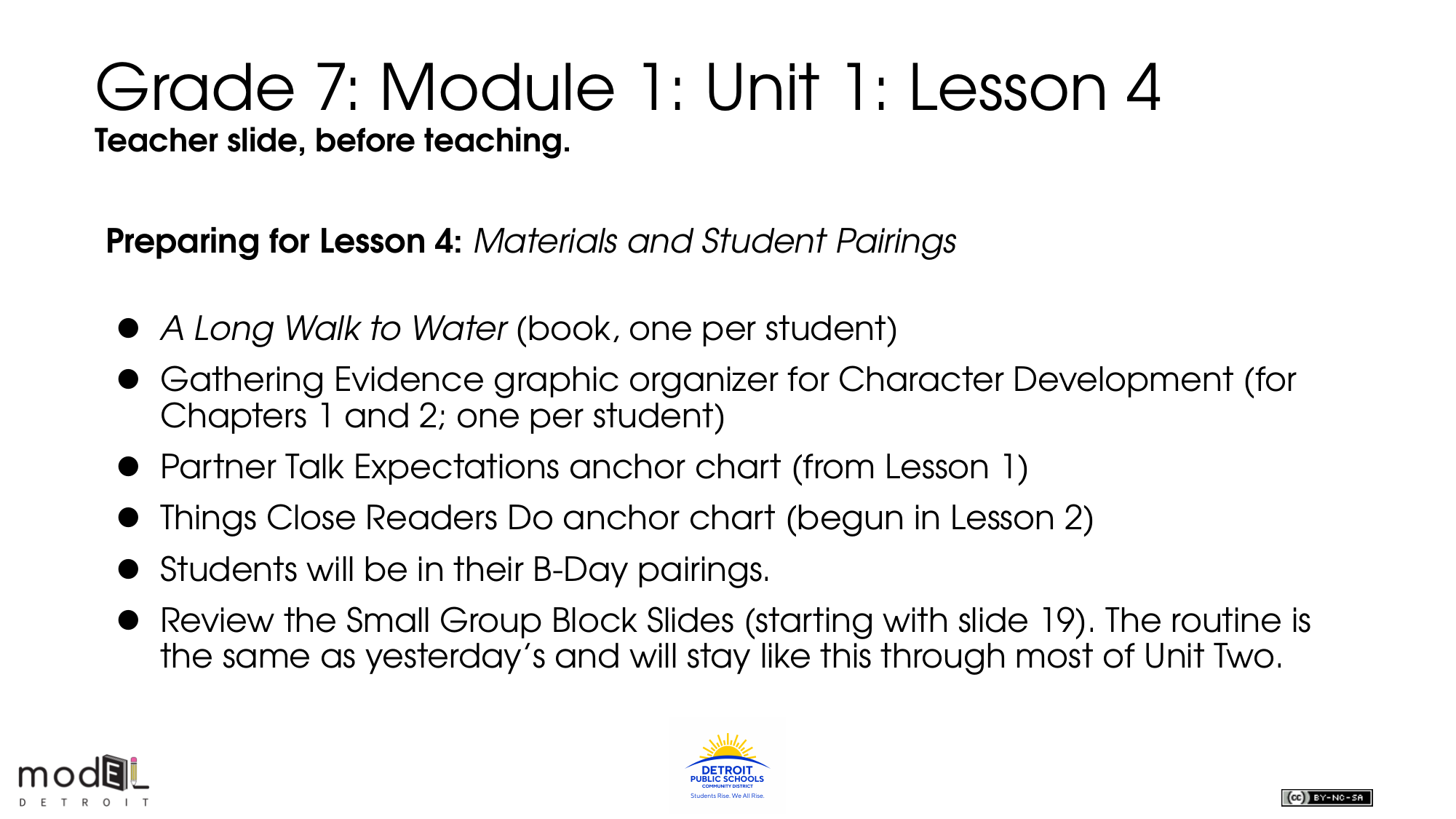

Grade 7: Module 1: Unit 1: Lesson 4
Teacher slide, before teaching.
Preparing for Lesson 4: Materials and Student Pairings

A Long Walk to Water (book, one per student)
Gathering Evidence graphic organizer for Character Development (for Chapters 1 and 2; one per student)
Partner Talk Expectations anchor chart (from Lesson 1)
Things Close Readers Do anchor chart (begun in Lesson 2)
Students will be in their B-Day pairings.
Review the Small Group Block Slides (starting with slide 19). The routine is the same as yesterday’s and will stay like this through most of Unit Two.